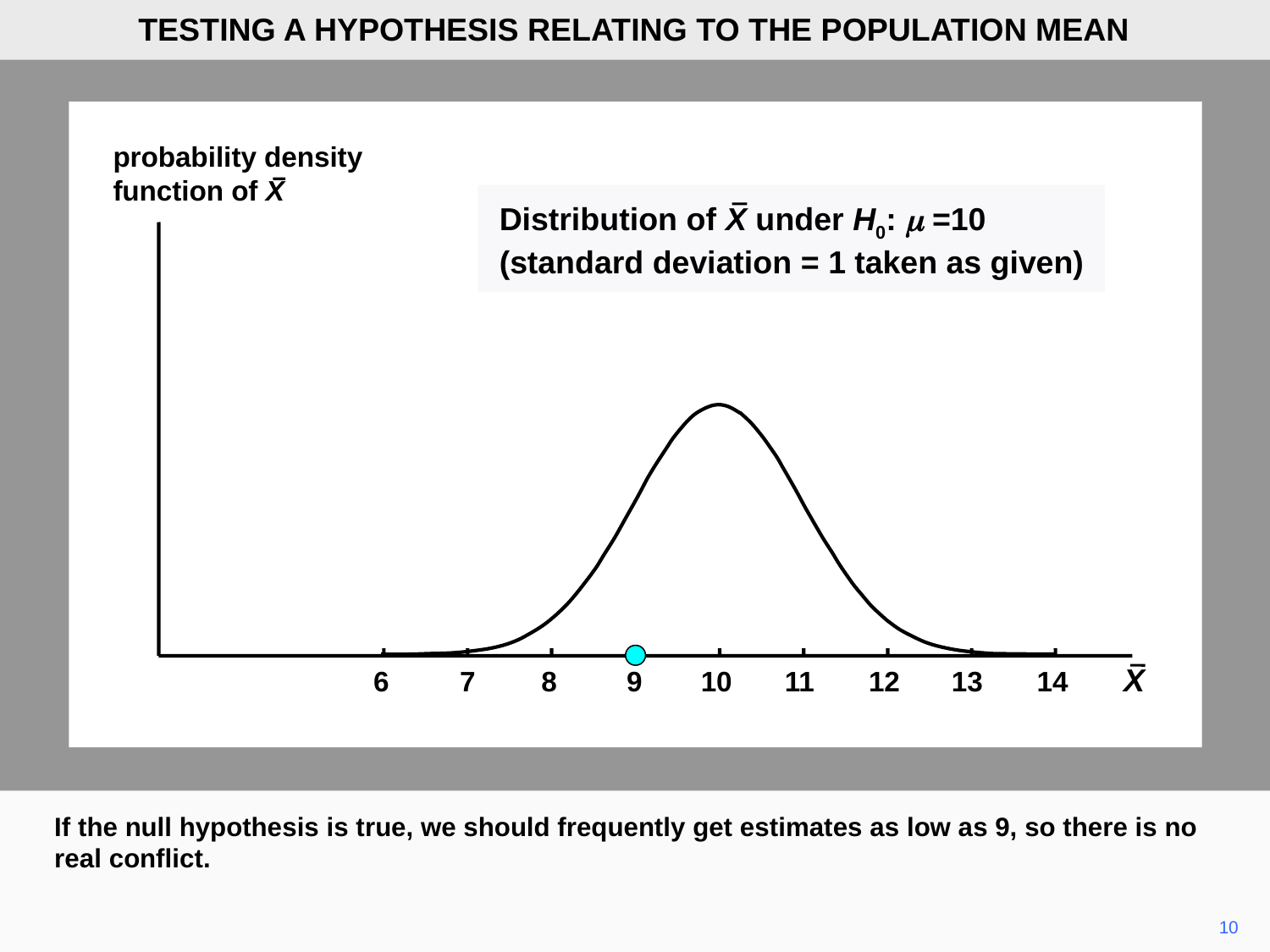

TESTING A HYPOTHESIS RELATING TO THE POPULATION MEAN

probability density
function of X

Distribution of X under H0: μ =10
(standard deviation = 1 taken as given)

X

6
7
8
9
10
11
12
13
14

If the null hypothesis is true, we should frequently get estimates as low as 9, so there is no real conflict.
10